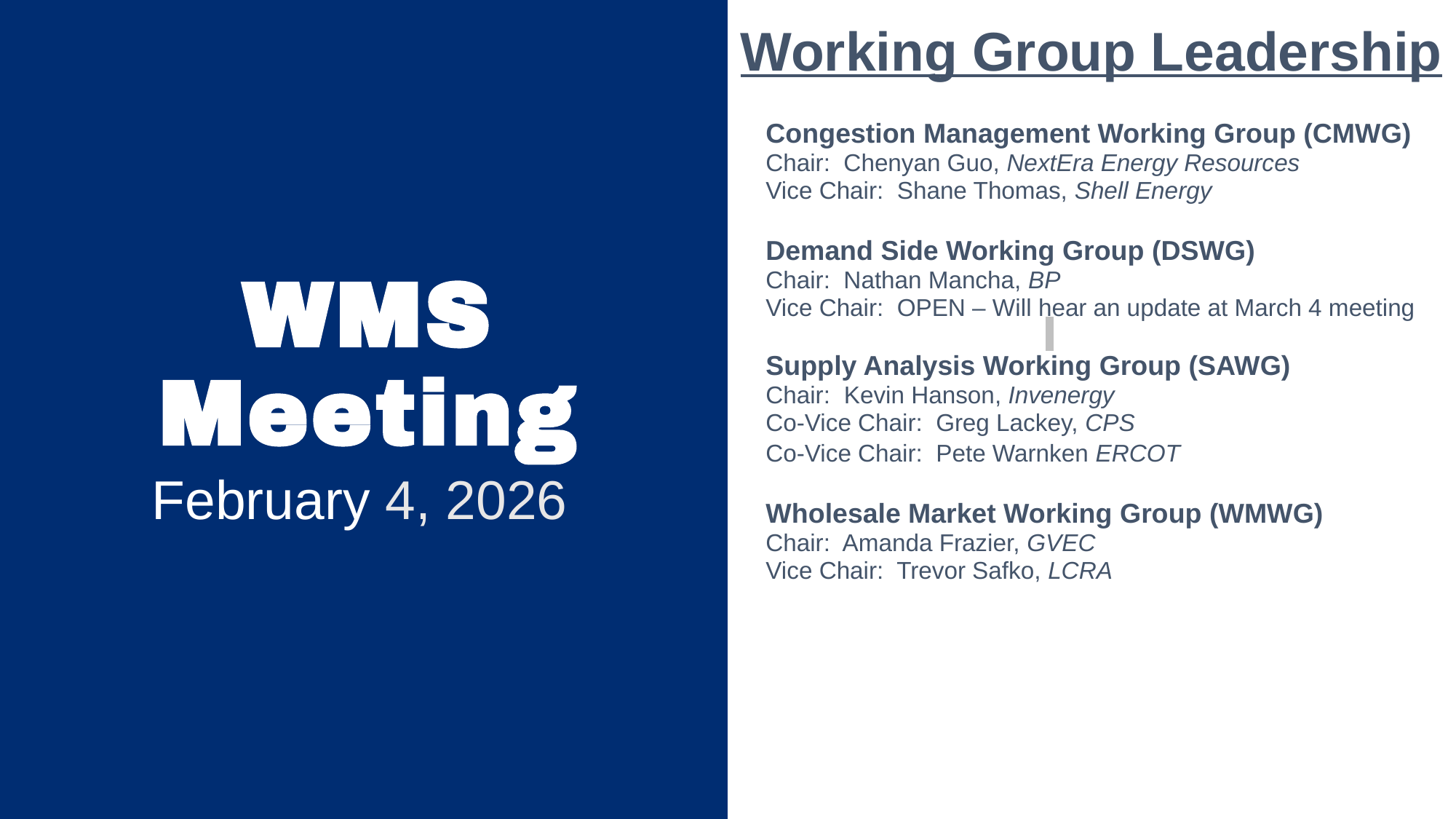

Working Group Leadership

Congestion Management Working Group (CMWG)
Chair:  Chenyan Guo, NextEra Energy Resources
Vice Chair:  Shane Thomas, Shell Energy

Demand Side Working Group (DSWG)
Chair:  Nathan Mancha, BP
Vice Chair:  OPEN – Will hear an update at March 4 meeting
Supply Analysis Working Group (SAWG)
Chair:  Kevin Hanson, Invenergy
Co-Vice Chair:  Greg Lackey, CPS
Co-Vice Chair:  Pete Warnken ERCOT

Wholesale Market Working Group (WMWG)
Chair:  Amanda Frazier, GVEC
Vice Chair:  Trevor Safko, LCRA

# WMS Meeting
February 4, 2026